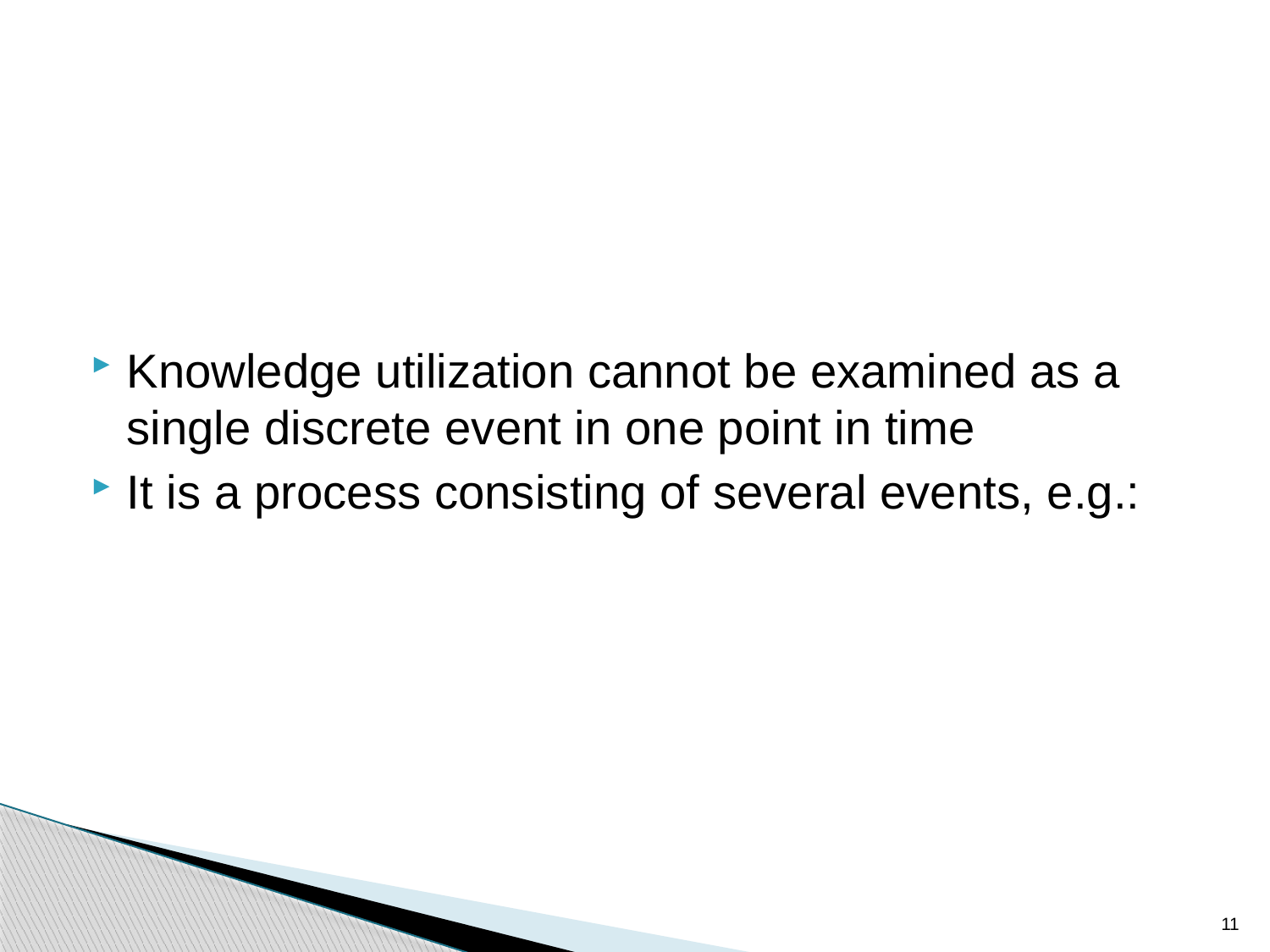

#

Knowledge utilization cannot be examined as a single discrete event in one point in time
It is a process consisting of several events, e.g.:

11